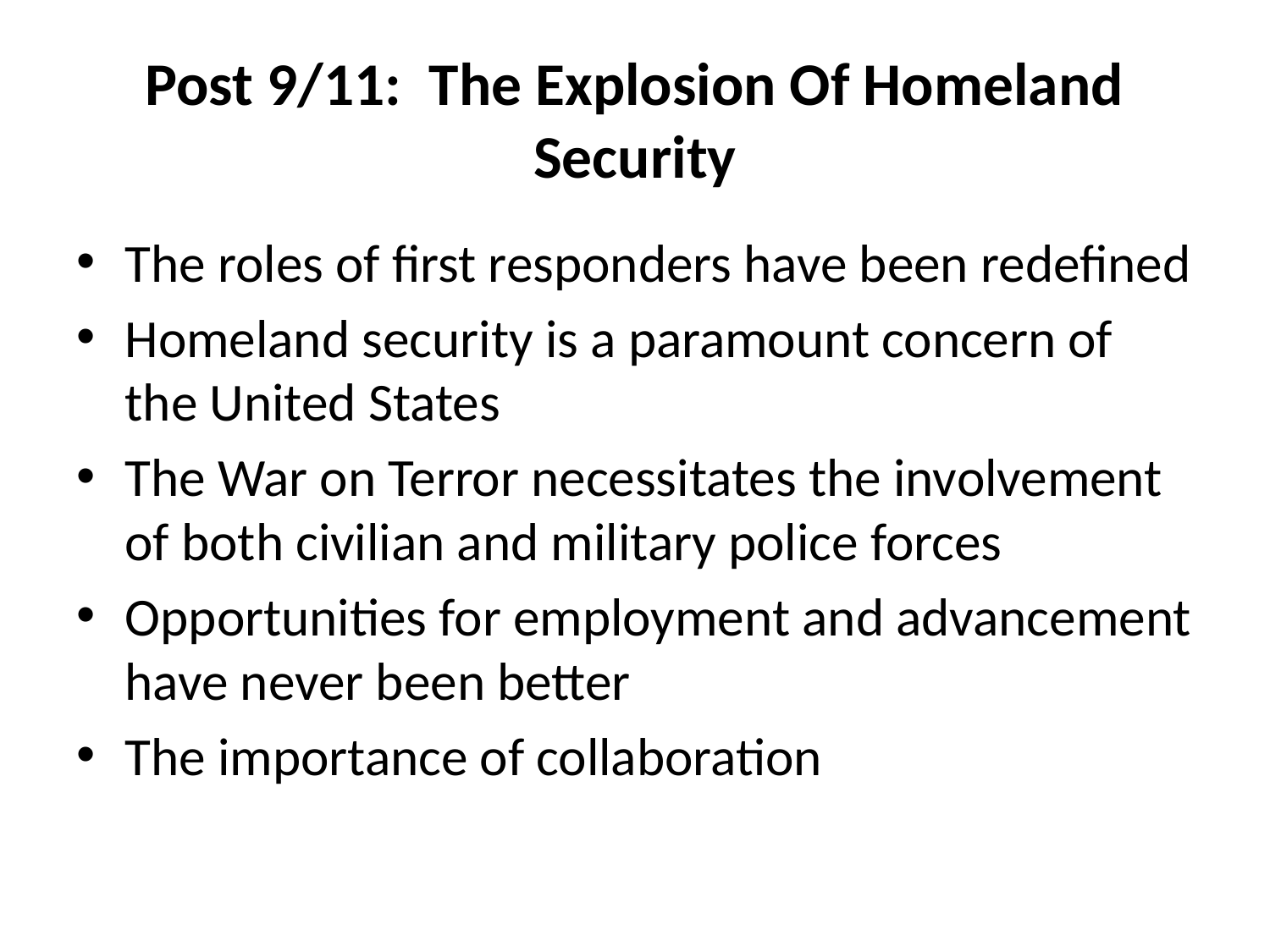

# Post 9/11:  The Explosion Of Homeland Security
The roles of first responders have been redefined
Homeland security is a paramount concern of the United States
The War on Terror necessitates the involvement of both civilian and military police forces
Opportunities for employment and advancement have never been better
The importance of collaboration